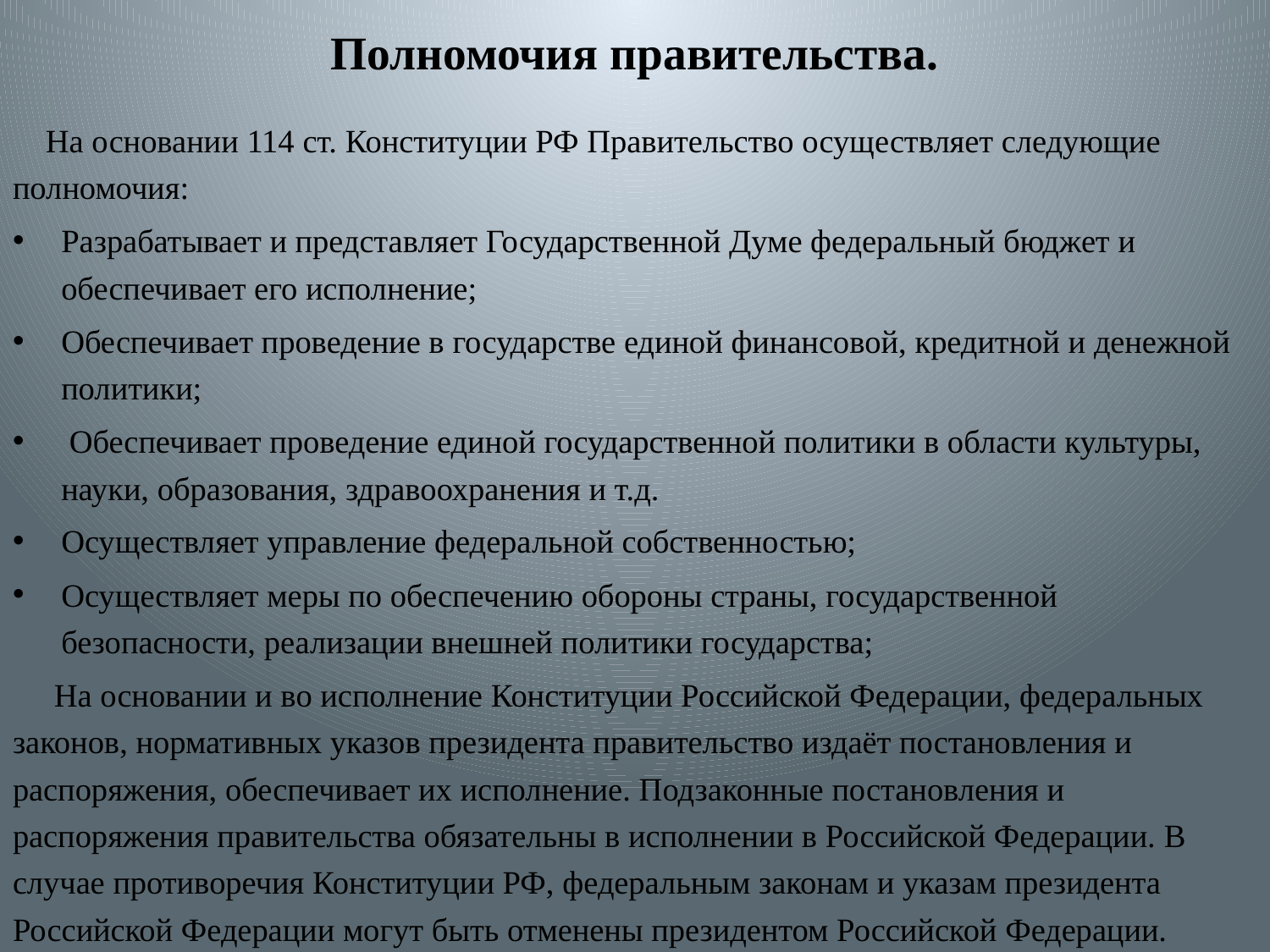

# Полномочия правительства.
    На основании 114 ст. Конституции РФ Правительство осуществляет следующие полномочия:
Разрабатывает и представляет Государственной Думе федеральный бюджет и обеспечивает его исполнение;
Обеспечивает проведение в государстве единой финансовой, кредитной и денежной политики;
 Обеспечивает проведение единой государственной политики в области культуры, науки, образования, здравоохранения и т.д.
Осуществляет управление федеральной собственностью;
Осуществляет меры по обеспечению обороны страны, государственной безопасности, реализации внешней политики государства;
     На основании и во исполнение Конституции Российской Федерации, федеральных законов, нормативных указов президента правительство издаёт постановления и распоряжения, обеспечивает их исполнение. Подзаконные постановления и распоряжения правительства обязательны в исполнении в Российской Федерации. В случае противоречия Конституции РФ, федеральным законам и указам президента Российской Федерации могут быть отменены президентом Российской Федерации.